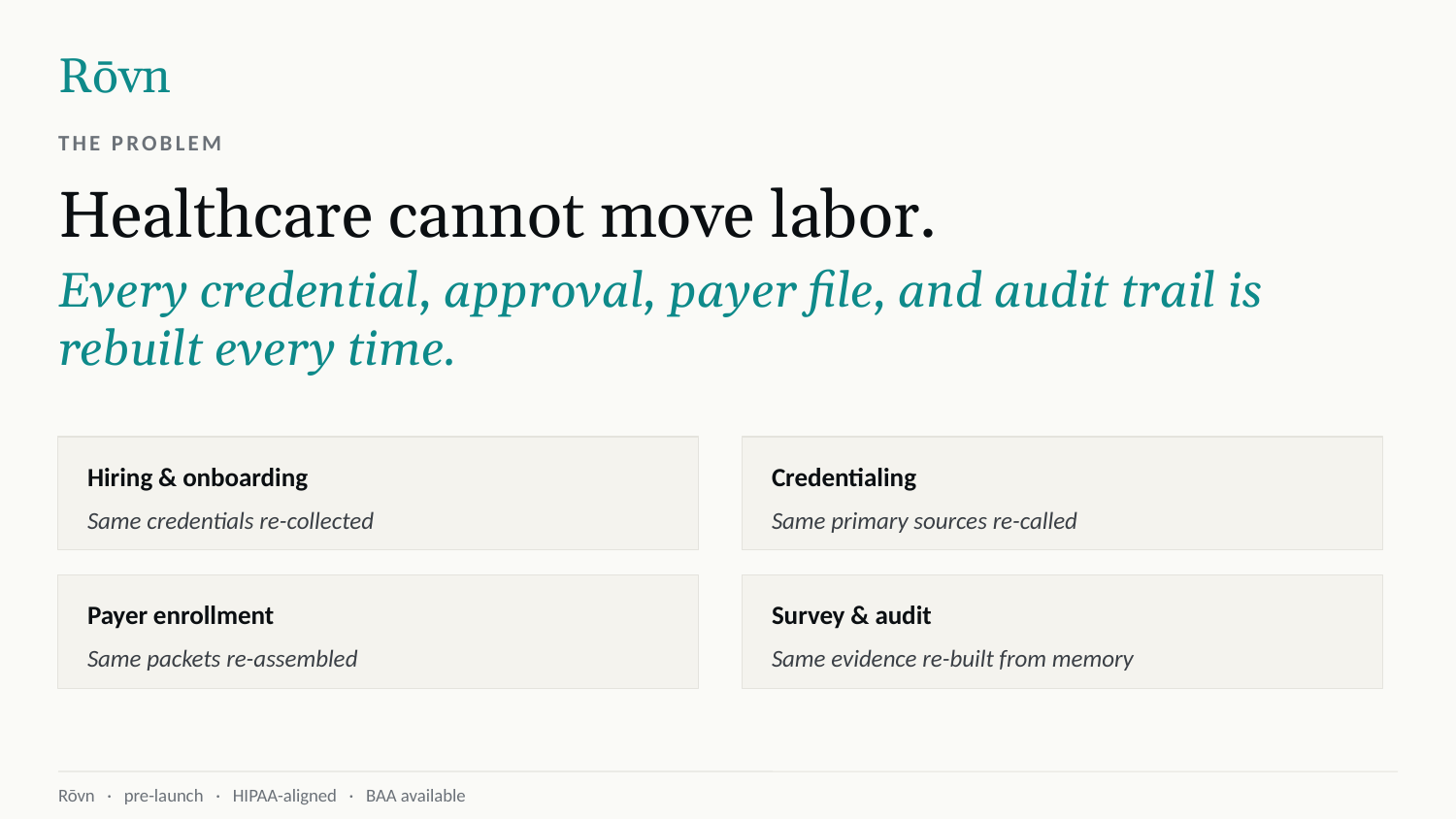

Rōvn
THE PROBLEM
Healthcare cannot move labor.
Every credential, approval, payer file, and audit trail is rebuilt every time.

Hiring & onboarding
Credentialing
Same credentials re-collected
Same primary sources re-called

Payer enrollment
Survey & audit
Same packets re-assembled
Same evidence re-built from memory

Rōvn   ·   pre-launch   ·   HIPAA-aligned   ·   BAA available